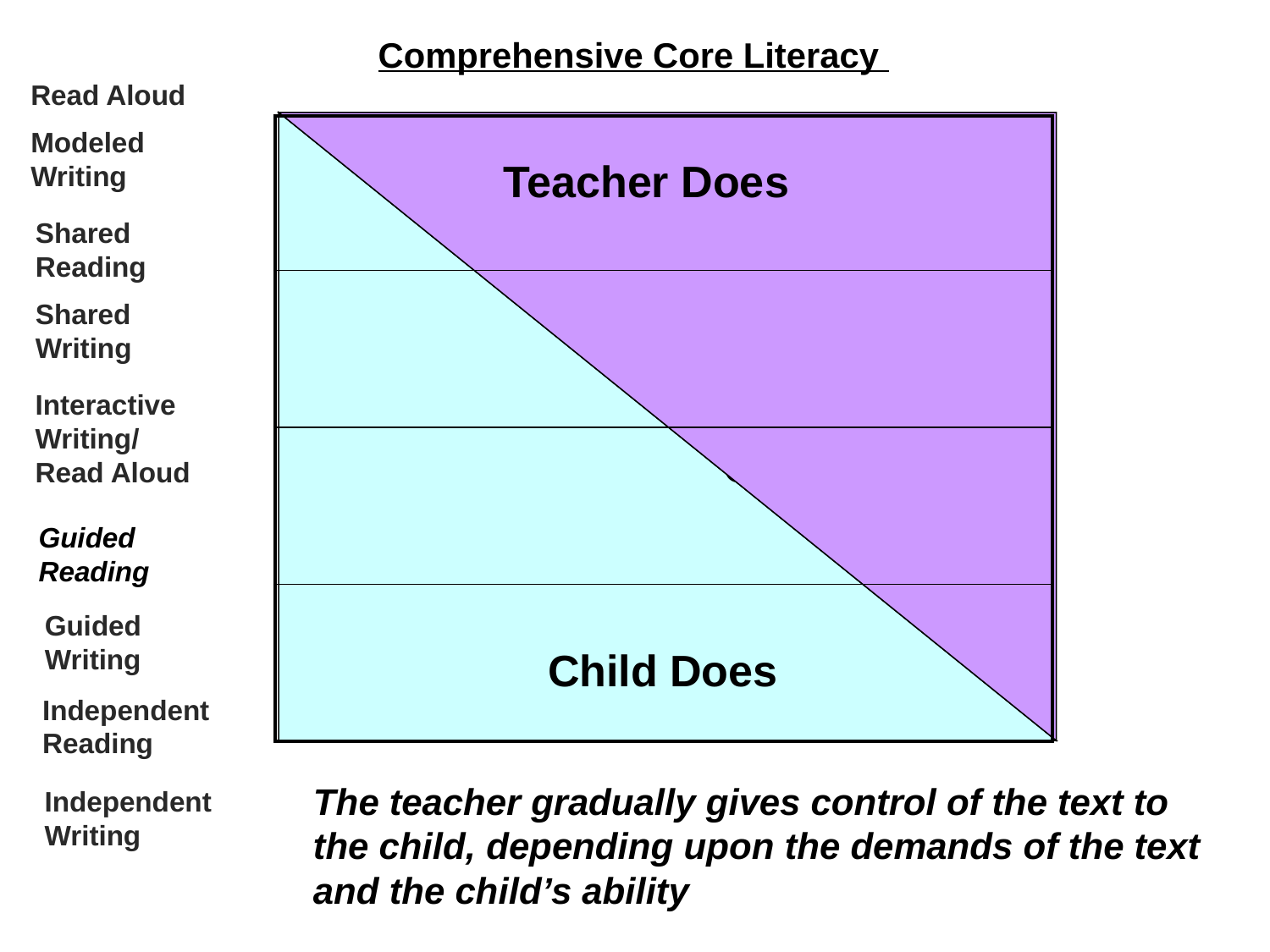

Comprehensive Core Literacy
Read Aloud
Modeled Writing

|  |  |
| --- | --- |
|  |  |
|  |  |
|  |  |
Teacher Does
Shared Reading
Shared Writing

Interactive Writing/ Read Aloud
Child Does
Guided Reading

Guided Writing
Child Does
Independent Reading
The teacher gradually gives control of the text to the child, depending upon the demands of the text and the child’s ability
Independent Writing